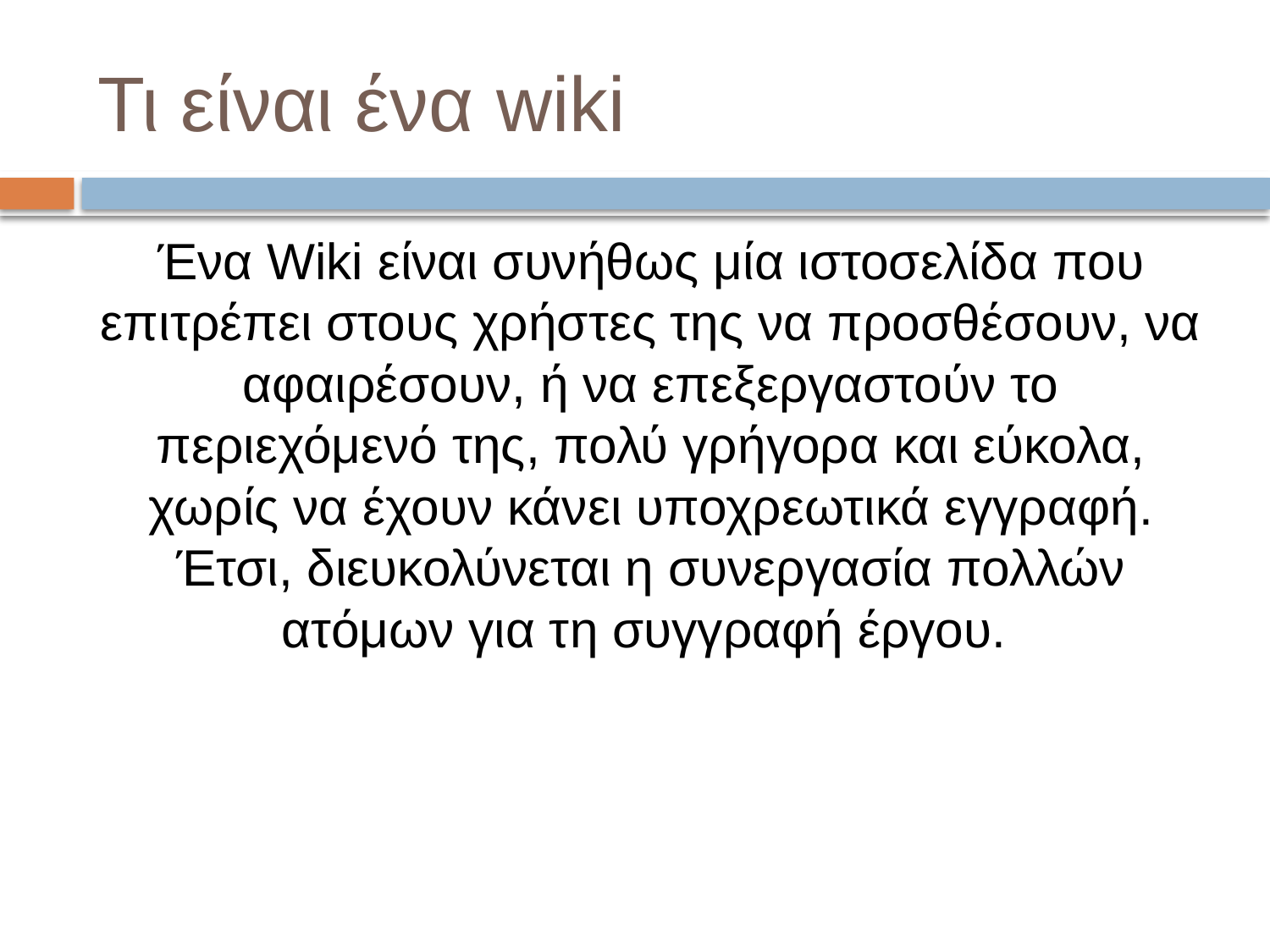

# Τι είναι ένα wiki
Ένα Wiki είναι συνήθως μία ιστοσελίδα που επιτρέπει στους χρήστες της να προσθέσουν, να αφαιρέσουν, ή να επεξεργαστούν το περιεχόμενό της, πολύ γρήγορα και εύκολα, χωρίς να έχουν κάνει υποχρεωτικά εγγραφή. Έτσι, διευκολύνεται η συνεργασία πολλών ατόμων για τη συγγραφή έργου.